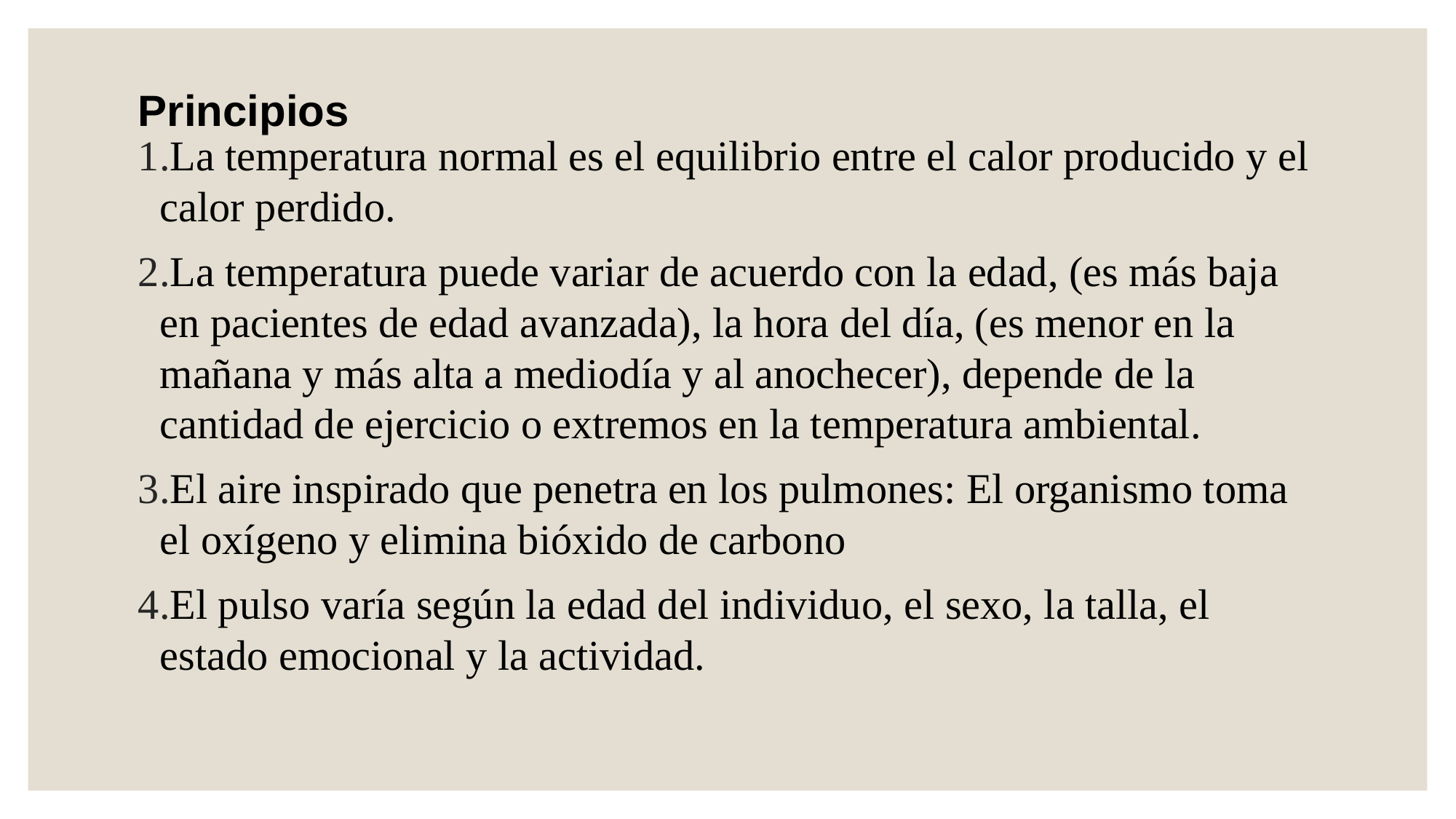

La temperatura normal es el equilibrio entre el calor producido y el calor perdido.
La temperatura puede variar de acuerdo con la edad, (es más baja en pacientes de edad avanzada), la hora del día, (es menor en la mañana y más alta a mediodía y al anochecer), depende de la cantidad de ejercicio o extremos en la temperatura ambiental.
El aire inspirado que penetra en los pulmones: El organismo toma el oxígeno y elimina bióxido de carbono
El pulso varía según la edad del individuo, el sexo, la talla, el estado emocional y la actividad.

# Principios